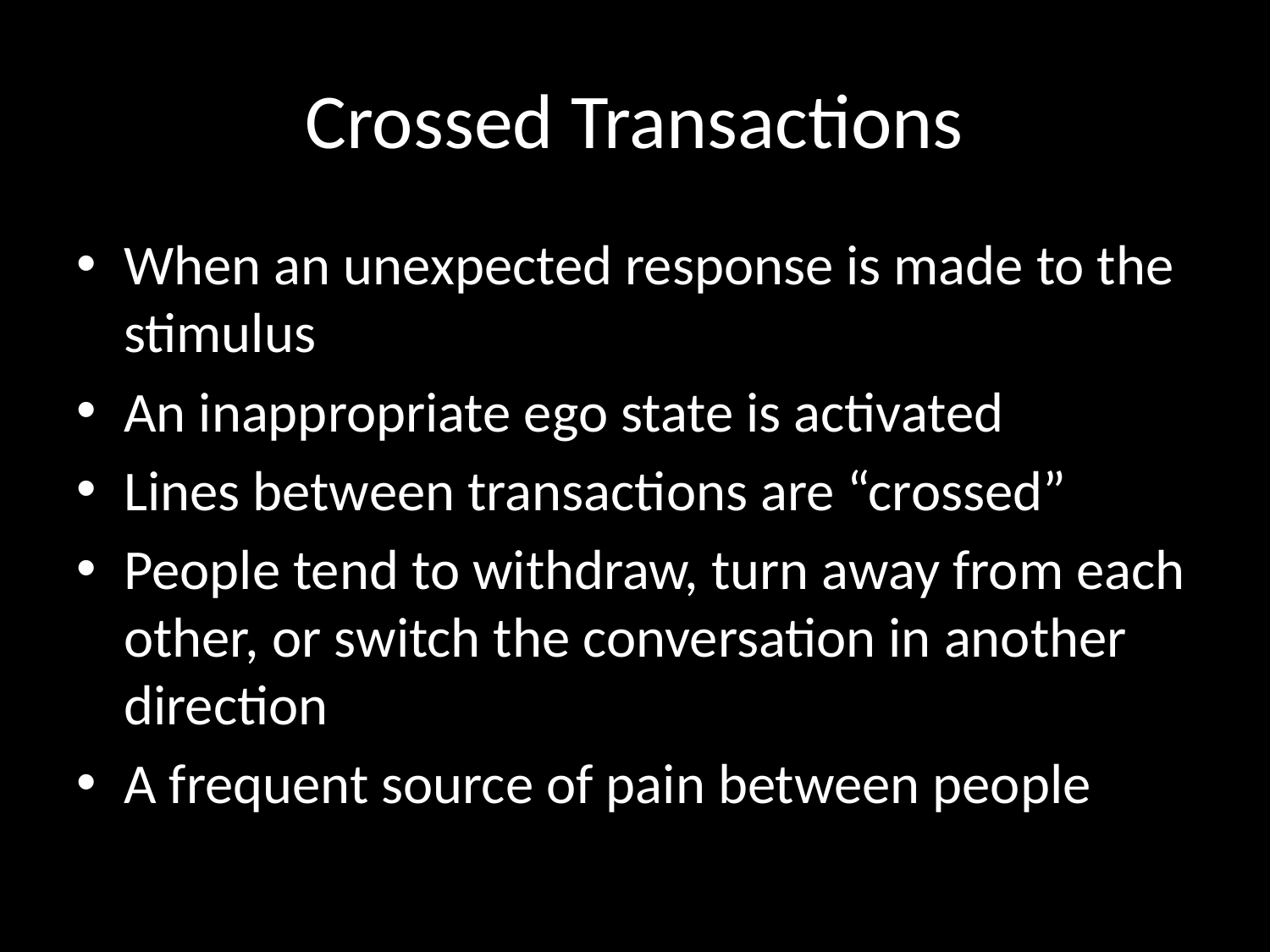

# Crossed Transactions
When an unexpected response is made to the stimulus
An inappropriate ego state is activated
Lines between transactions are “crossed”
People tend to withdraw, turn away from each other, or switch the conversation in another direction
A frequent source of pain between people